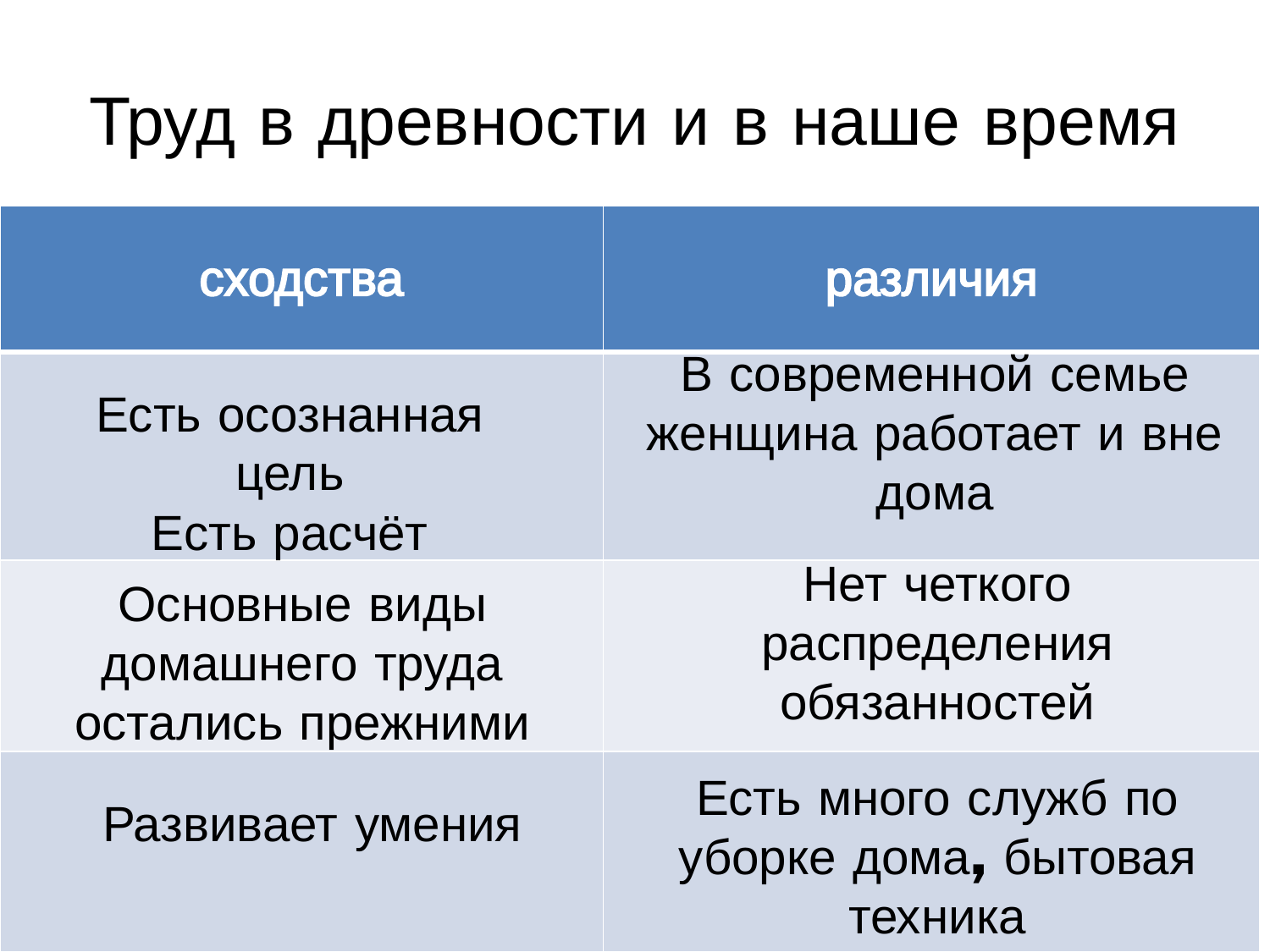

# Труд в древности и в наше время
| сходства | различия |
| --- | --- |
|  |  |
|  |  |
|  |  |
В современной семье женщина работает и вне дома
Есть осознанная
цель
Есть расчёт
Нет четкого распределения обязанностей
Основные виды домашнего труда остались прежними
Есть много служб по уборке дома, бытовая техника
Развивает умения